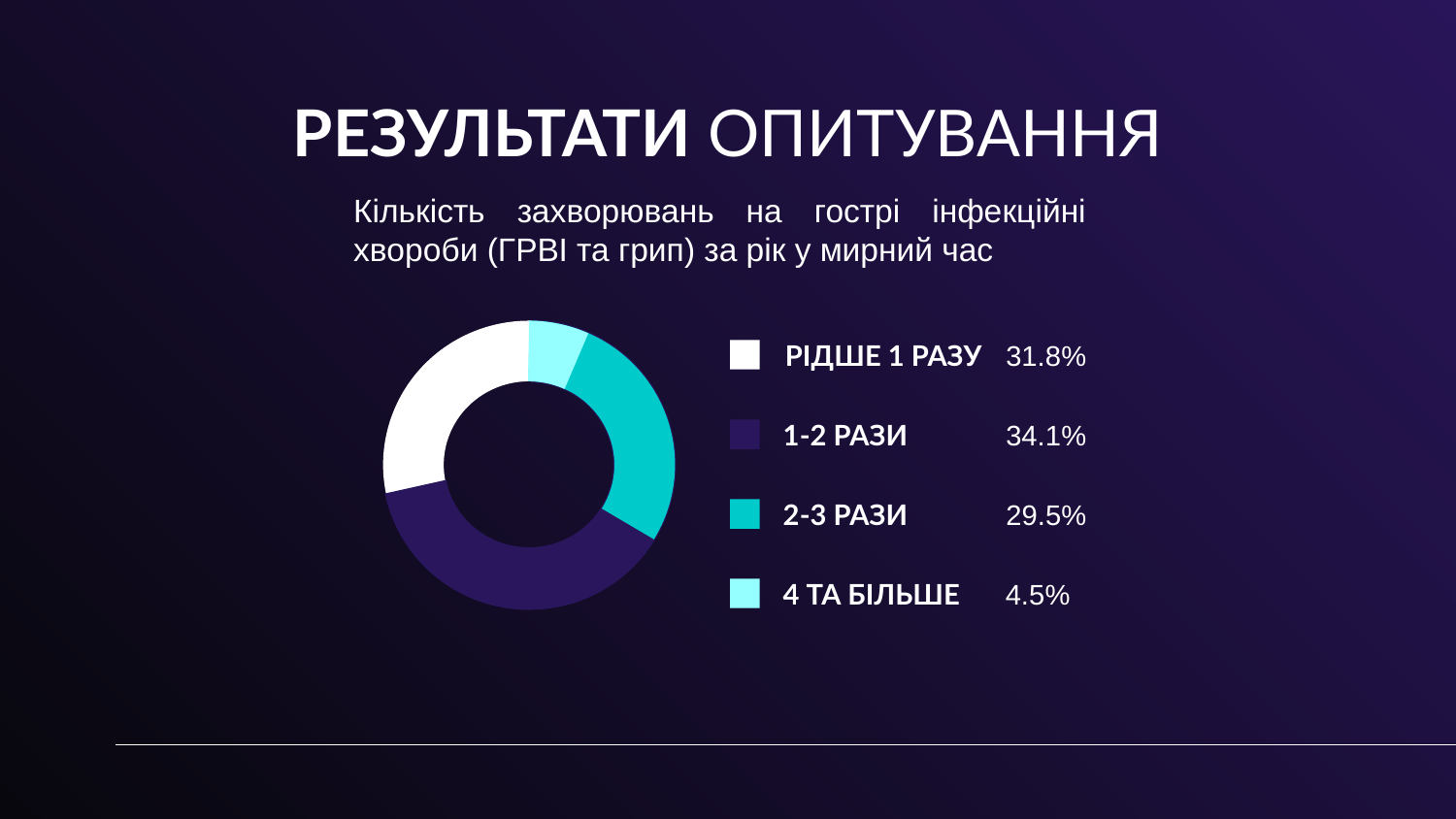

# РЕЗУЛЬТАТИ ОПИТУВАННЯ
Кількість захворювань на гострі інфекційні хвороби (ГРВІ та грип) за рік у мирний час
РІДШЕ 1 РАЗУ
31.8%

1-2 РАЗИ
34.1%

29.5%
2-3 РАЗИ

4 ТА БІЛЬШЕ
4.5%